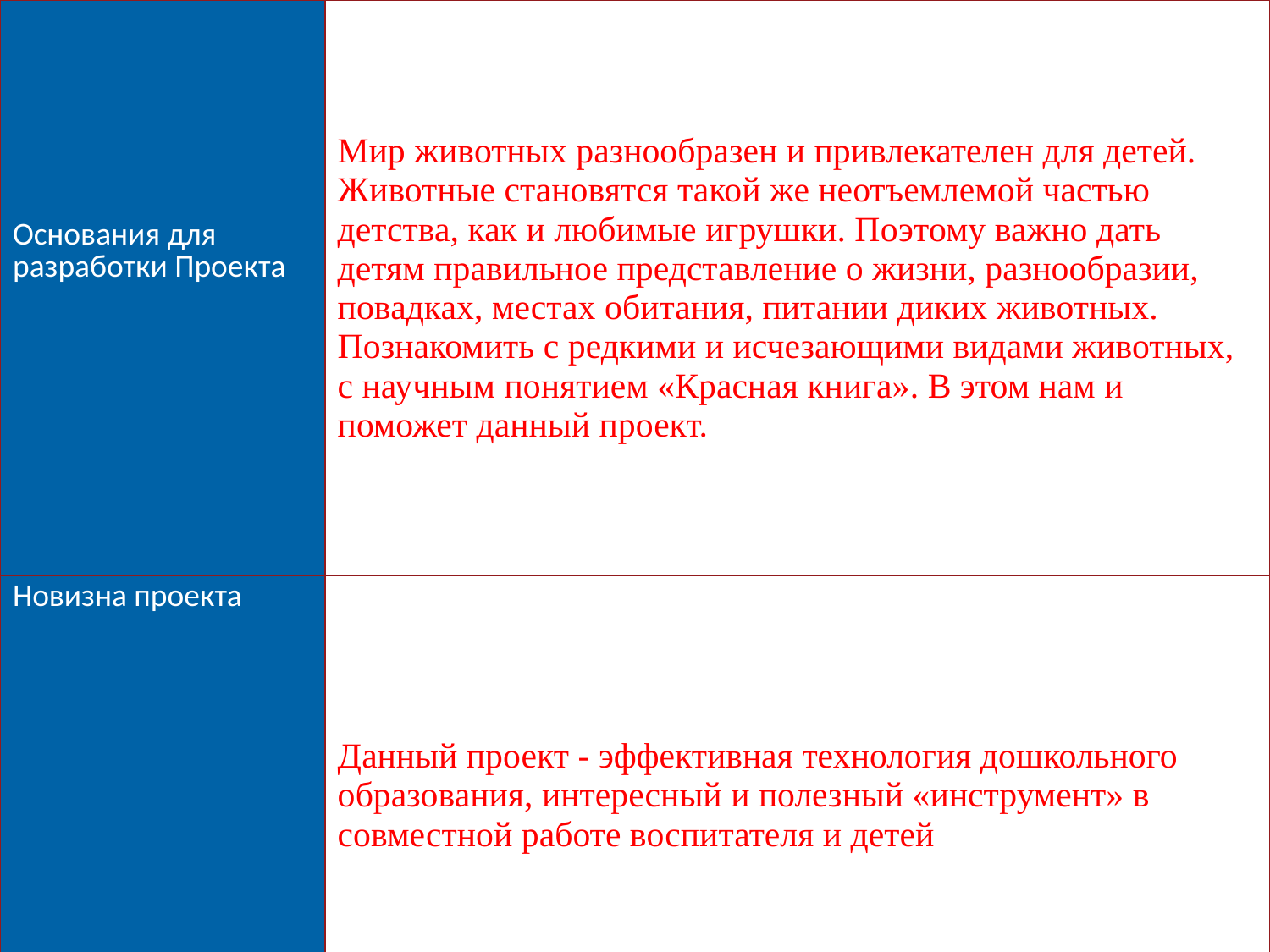

| Основания для разработки Проекта | Мир животных разнообразен и привлекателен для детей. Животные становятся такой же неотъемлемой частью детства, как и любимые игрушки. Поэтому важно дать детям правильное представление о жизни, разнообразии, повадках, местах обитания, питании диких животных. Познакомить с редкими и исчезающими видами животных, с научным понятием «Красная книга». В этом нам и поможет данный проект. |
| --- | --- |
| Новизна проекта | Данный проект - эффективная технология дошкольного образования, интересный и полезный «инструмент» в совместной работе воспитателя и детей |
3